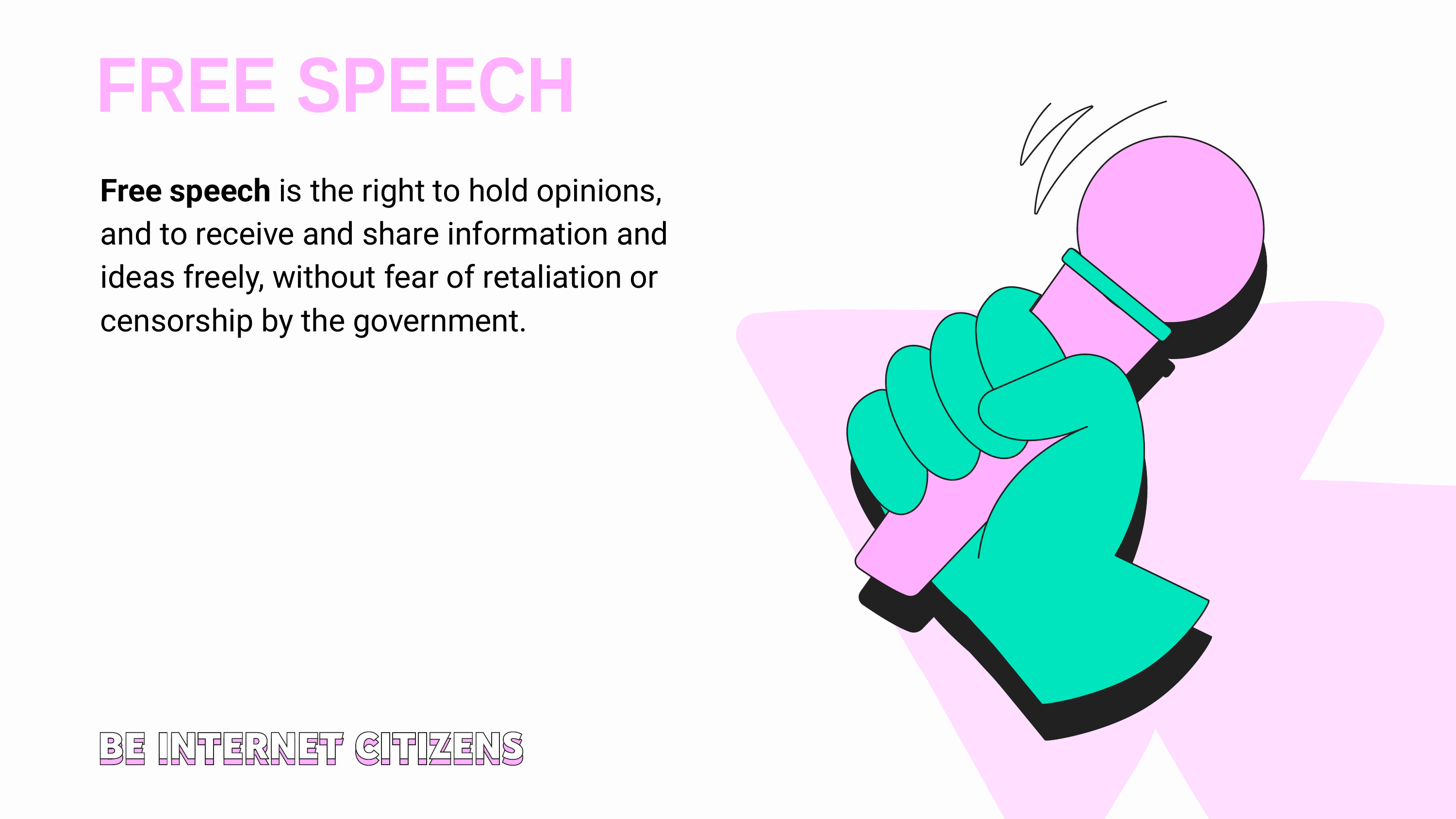

FREE SPEECH

Free speech is the right to hold opinions, and to receive and share information and ideas freely, without fear of retaliation or censorship by the government.